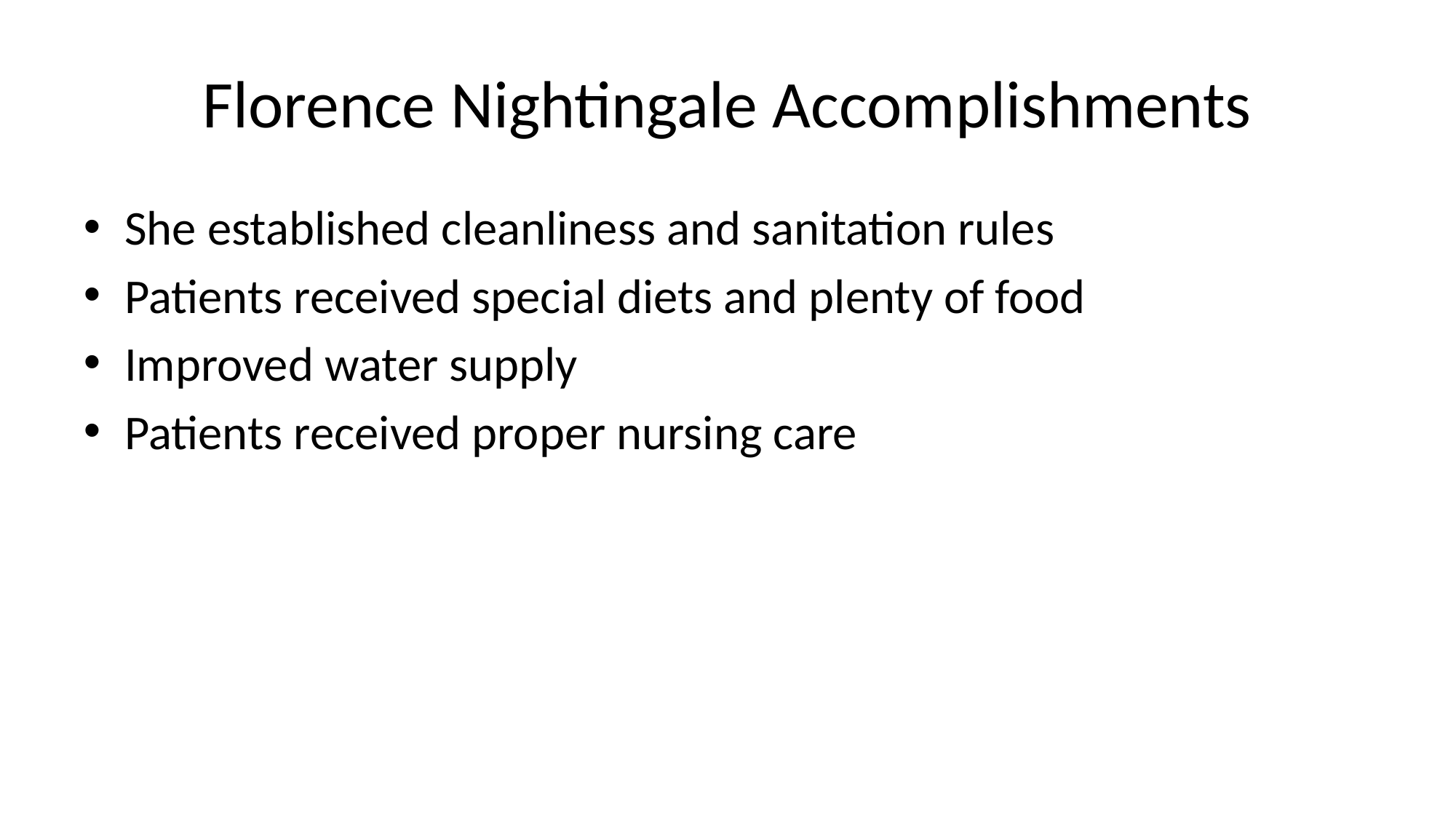

# Florence Nightingale Accomplishments
She established cleanliness and sanitation rules
Patients received special diets and plenty of food
Improved water supply
Patients received proper nursing care